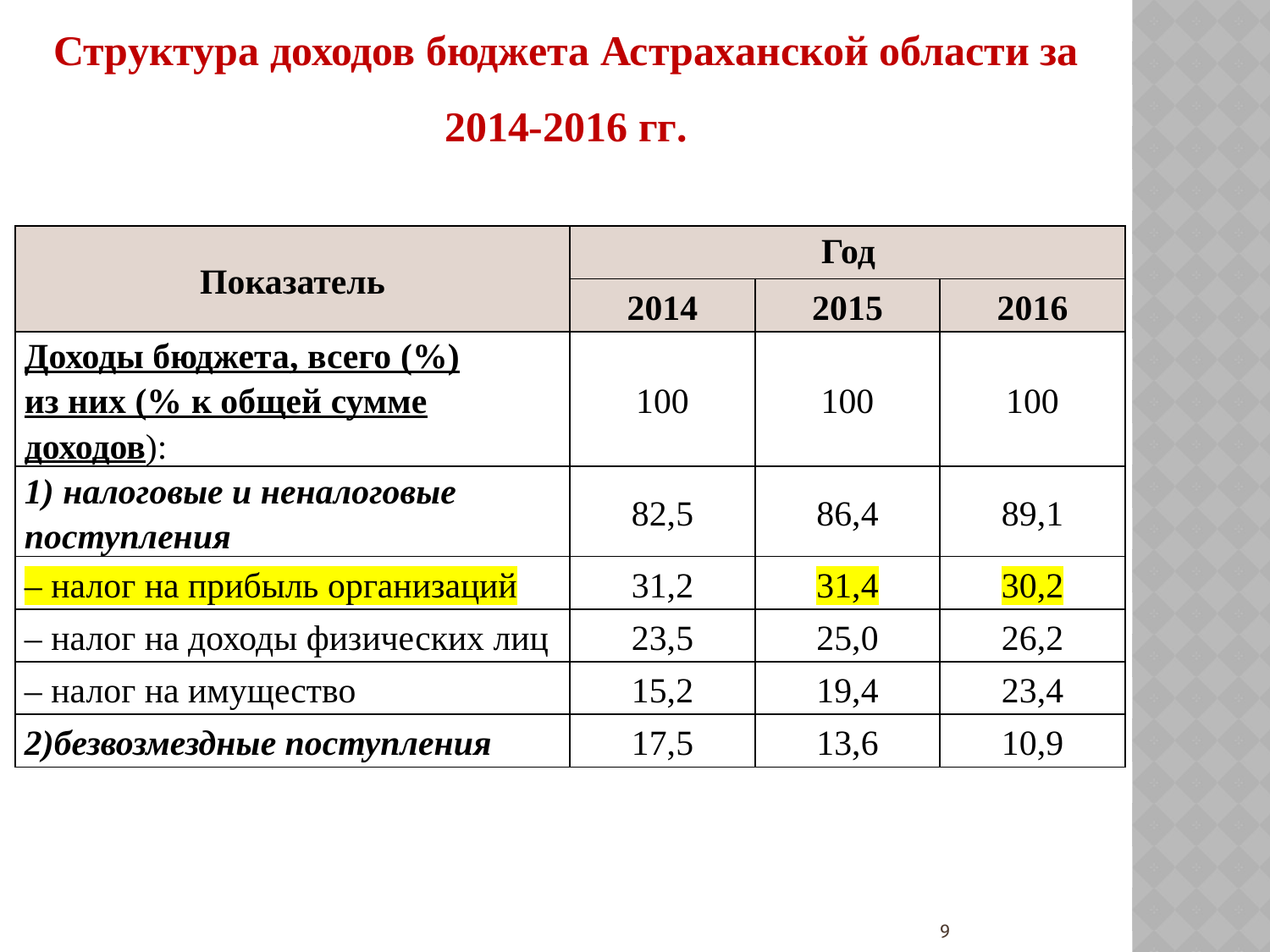

Структура доходов бюджета Астраханской области за 2014-2016 гг.

| Показатель | Год |  |  |
| --- | --- | --- | --- |
|  | 2014 | 2015 | 2016 |
| Доходы бюджета, всего (%) из них (% к общей сумме доходов): | 100 | 100 | 100 |
| 1) налоговые и неналоговые поступления | 82,5 | 86,4 | 89,1 |
| – налог на прибыль организаций | 31,2 | 31,4 | 30,2 |
| – налог на доходы физических лиц | 23,5 | 25,0 | 26,2 |
| – налог на имущество | 15,2 | 19,4 | 23,4 |
| 2)безвозмездные поступления | 17,5 | 13,6 | 10,9 |
9